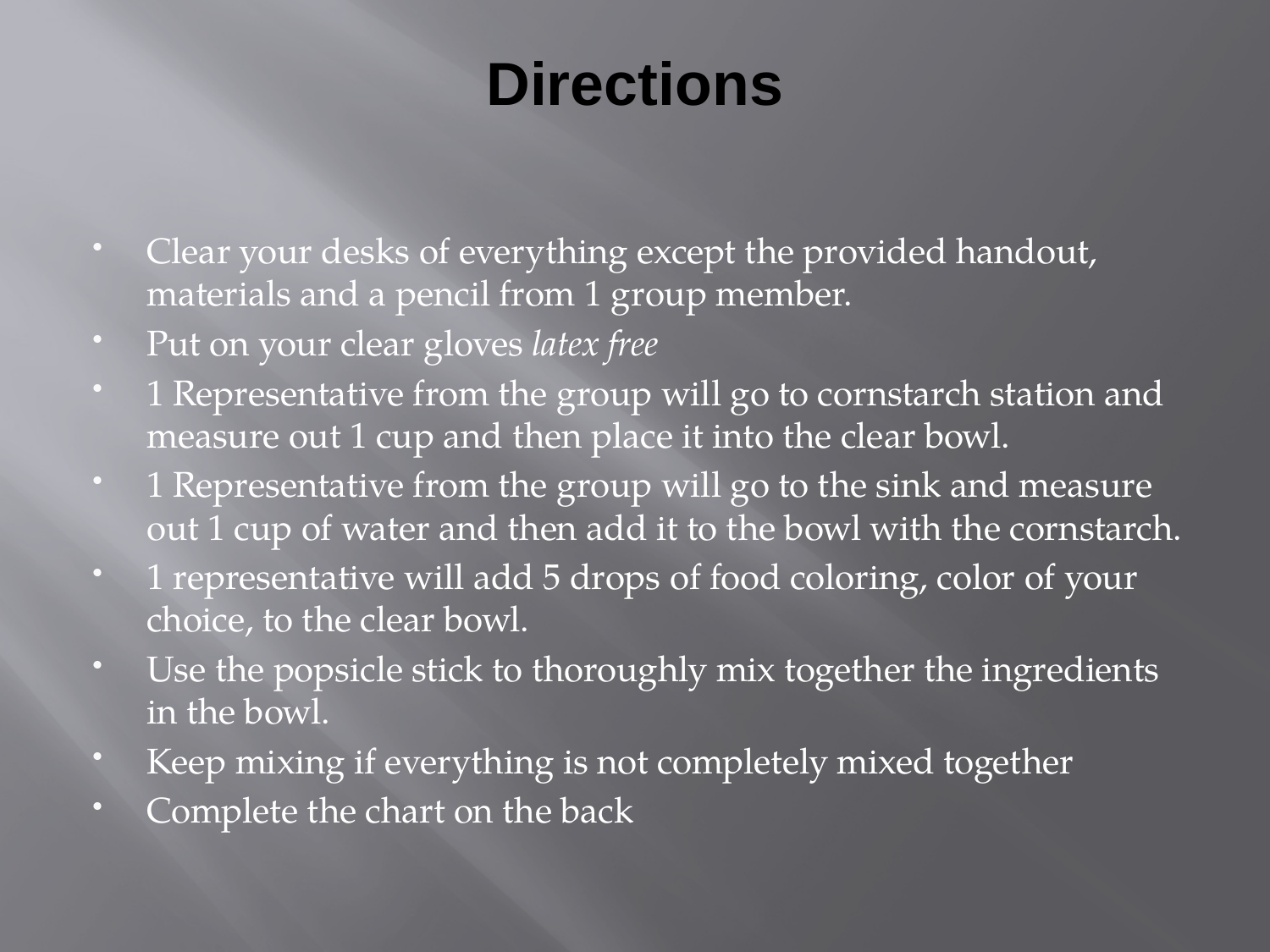

# Directions
Clear your desks of everything except the provided handout, materials and a pencil from 1 group member.
Put on your clear gloves latex free
1 Representative from the group will go to cornstarch station and measure out 1 cup and then place it into the clear bowl.
1 Representative from the group will go to the sink and measure out 1 cup of water and then add it to the bowl with the cornstarch.
1 representative will add 5 drops of food coloring, color of your choice, to the clear bowl.
Use the popsicle stick to thoroughly mix together the ingredients in the bowl.
Keep mixing if everything is not completely mixed together
Complete the chart on the back